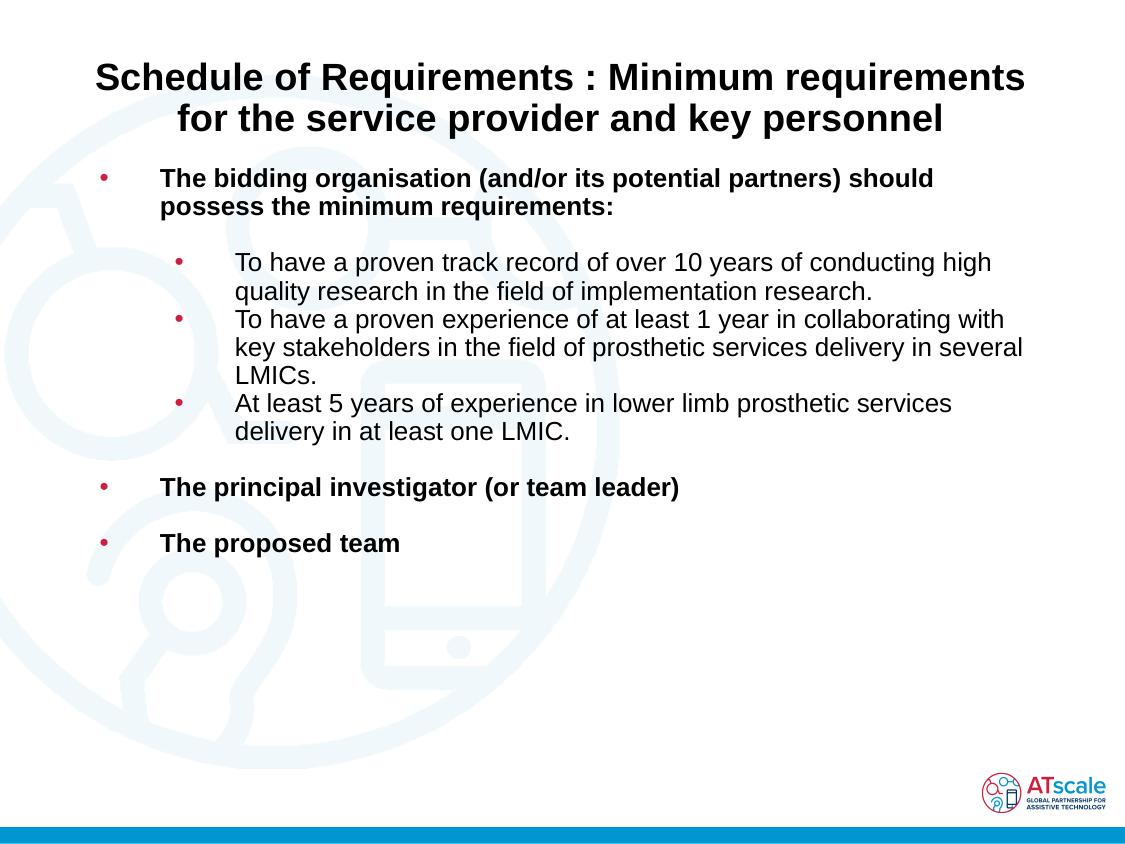

# Schedule of Requirements : Minimum requirements for the service provider and key personnel

The bidding organisation (and/or its potential partners) should possess the minimum requirements:

To have a proven track record of over 10 years of conducting high quality research in the field of implementation research.
To have a proven experience of at least 1 year in collaborating with key stakeholders in the field of prosthetic services delivery in several LMICs.
At least 5 years of experience in lower limb prosthetic services delivery in at least one LMIC.

The principal investigator (or team leader)

The proposed team